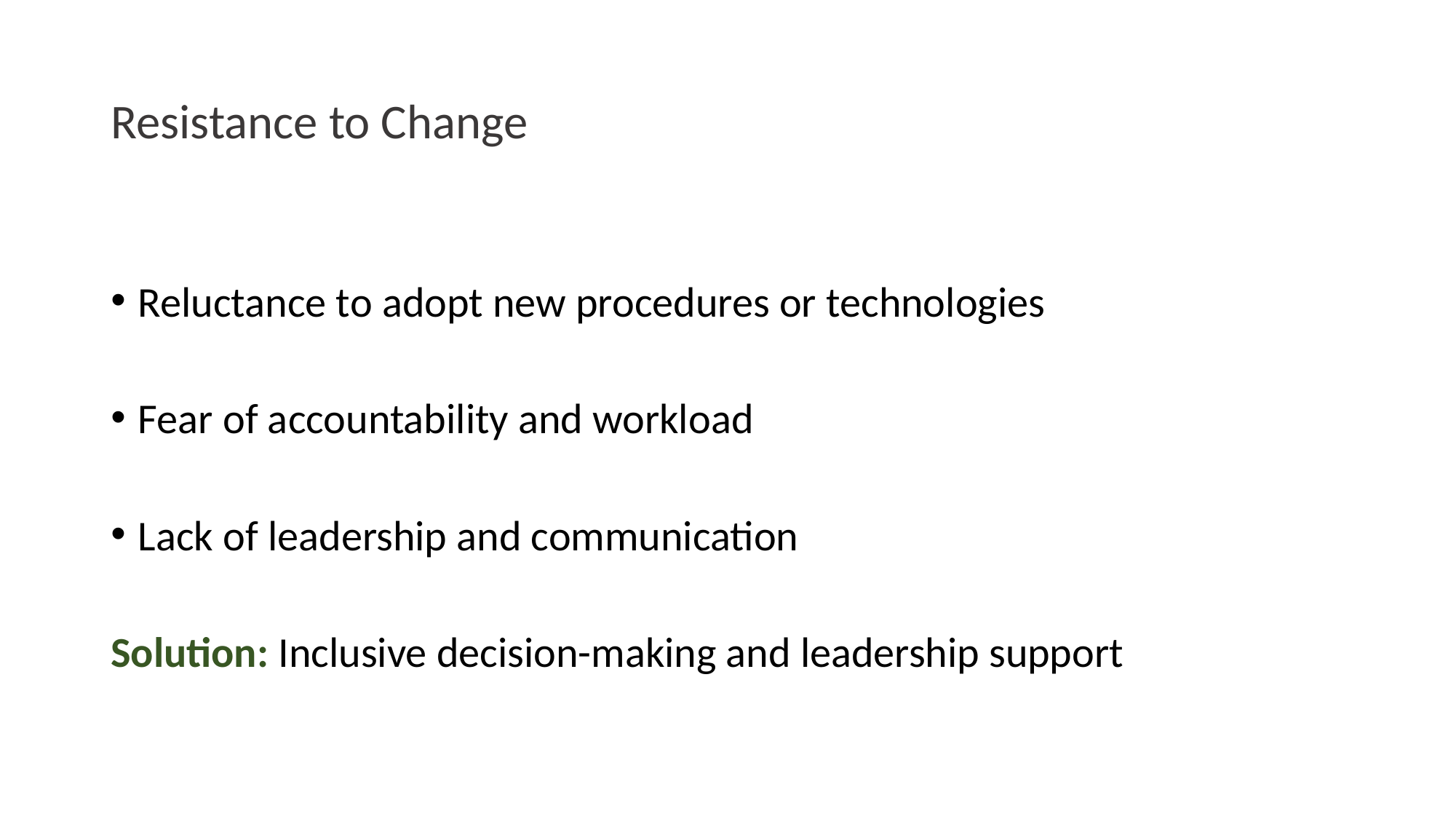

# Resistance to Change
Reluctance to adopt new procedures or technologies
Fear of accountability and workload
Lack of leadership and communication
Solution: Inclusive decision-making and leadership support